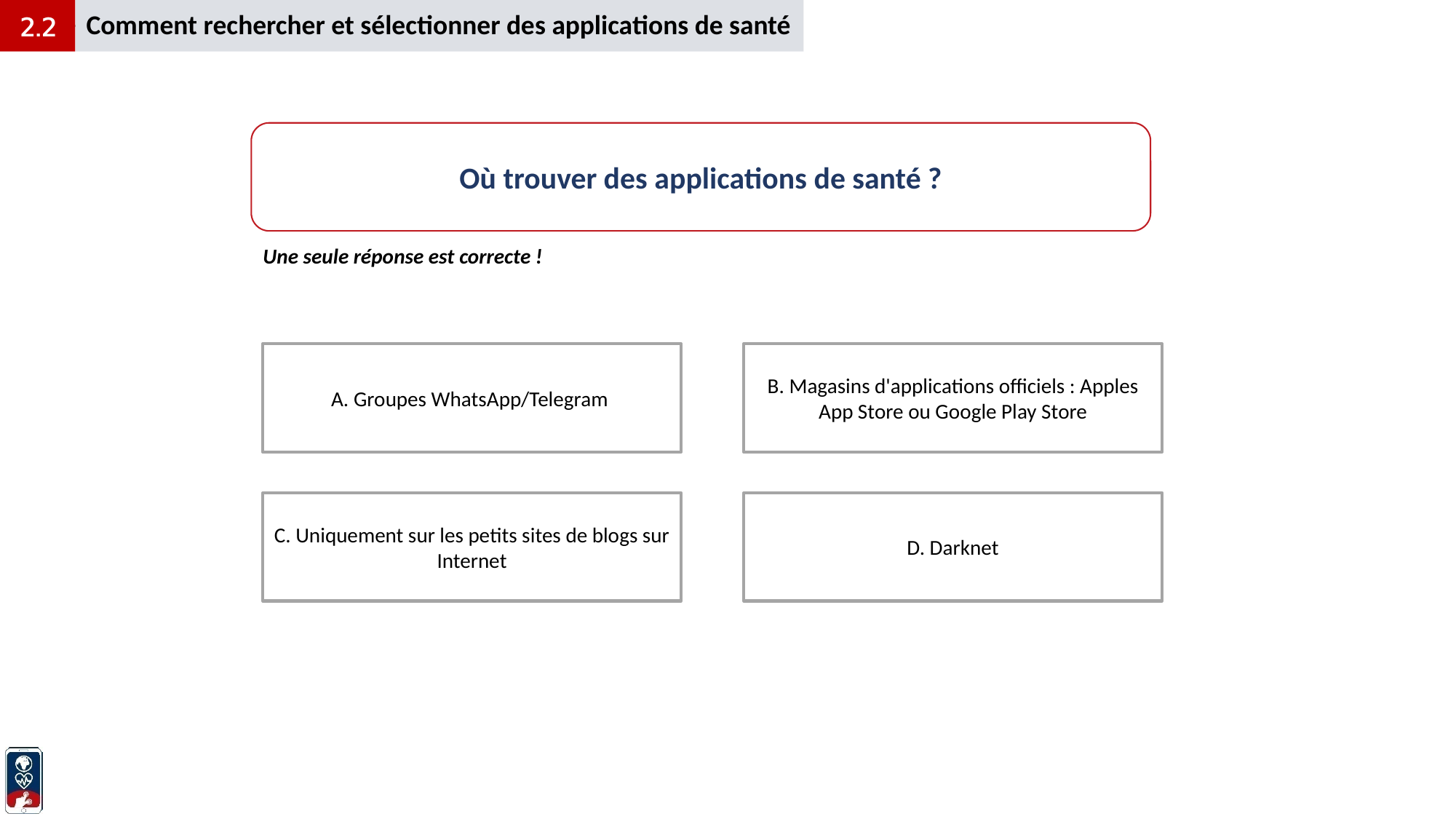

Comment rechercher et sélectionner des applications de santé
1
2.2
Où trouver des applications de santé ?
Une seule réponse est correcte !
A. Groupes WhatsApp/Telegram
B. Magasins d'applications officiels : Apples App Store ou Google Play Store
D. Darknet
C. Uniquement sur les petits sites de blogs sur Internet